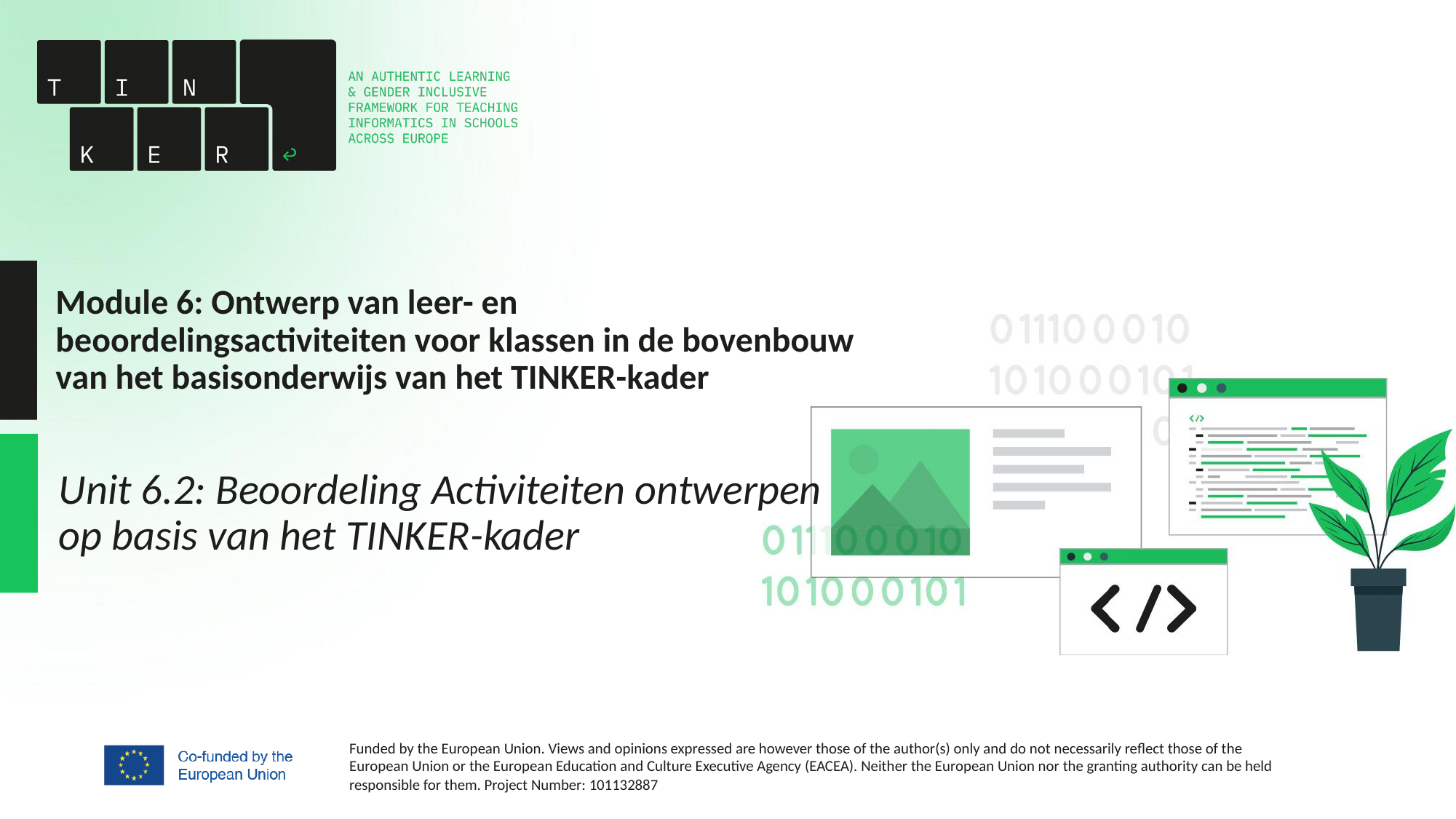

# Module 6: Ontwerp van leer- en beoordelingsactiviteiten voor klassen in de bovenbouw van het basisonderwijs van het TINKER-kader
Unit 6.2: Beoordeling Activiteiten ontwerpen op basis van het TINKER-kader